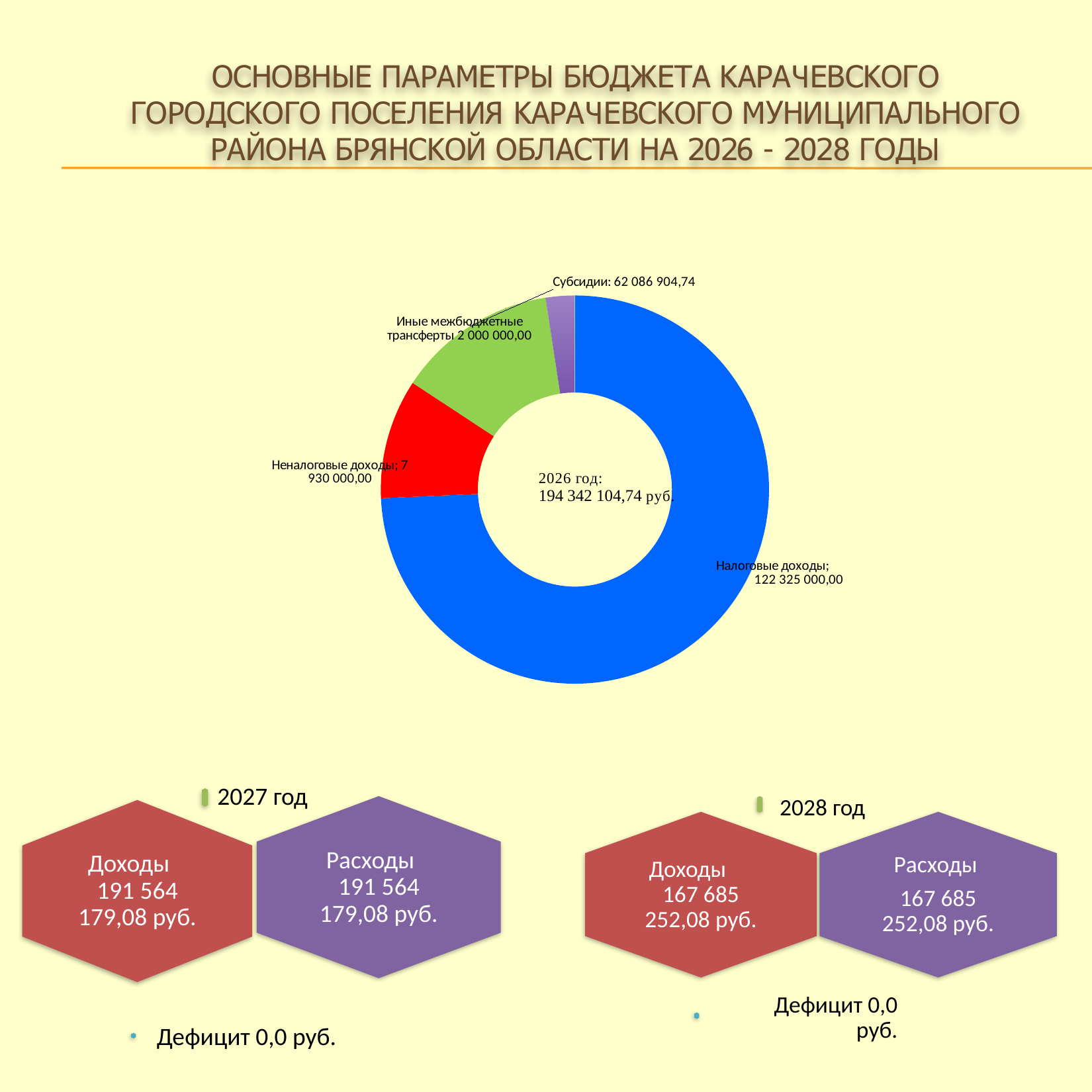

ОСНОВНЫЕ ПАРАМЕТРЫ БЮДЖЕТА КАРАЧЕВСКОГО ГОРОДСКОГО ПОСЕЛЕНИЯ КАРАЧЕВСКОГО МУНИЦИПАЛЬНОГО РАЙОНА БРЯНСКОЙ ОБЛАСТИ НА 2026 - 2028 ГОДЫ

### Chart

| Category |  |
|---|---|
| Налоговые доходы | 76810300.0 |
| Неналоговые доходы | 10316500.0 |
| Субсидии | 13775572.06 |
| Иные межбюджетные трансферты | 2500000.0 |
Доходы      167 685 252,08 руб.
2028 год

Расходы
167 685 252,08 руб.
Дефицит 0,0 руб.

Доходы    191 564 179,08 руб.
2027 год

Расходы    191 564 179,08 руб.
Дефицит 0,0 руб.